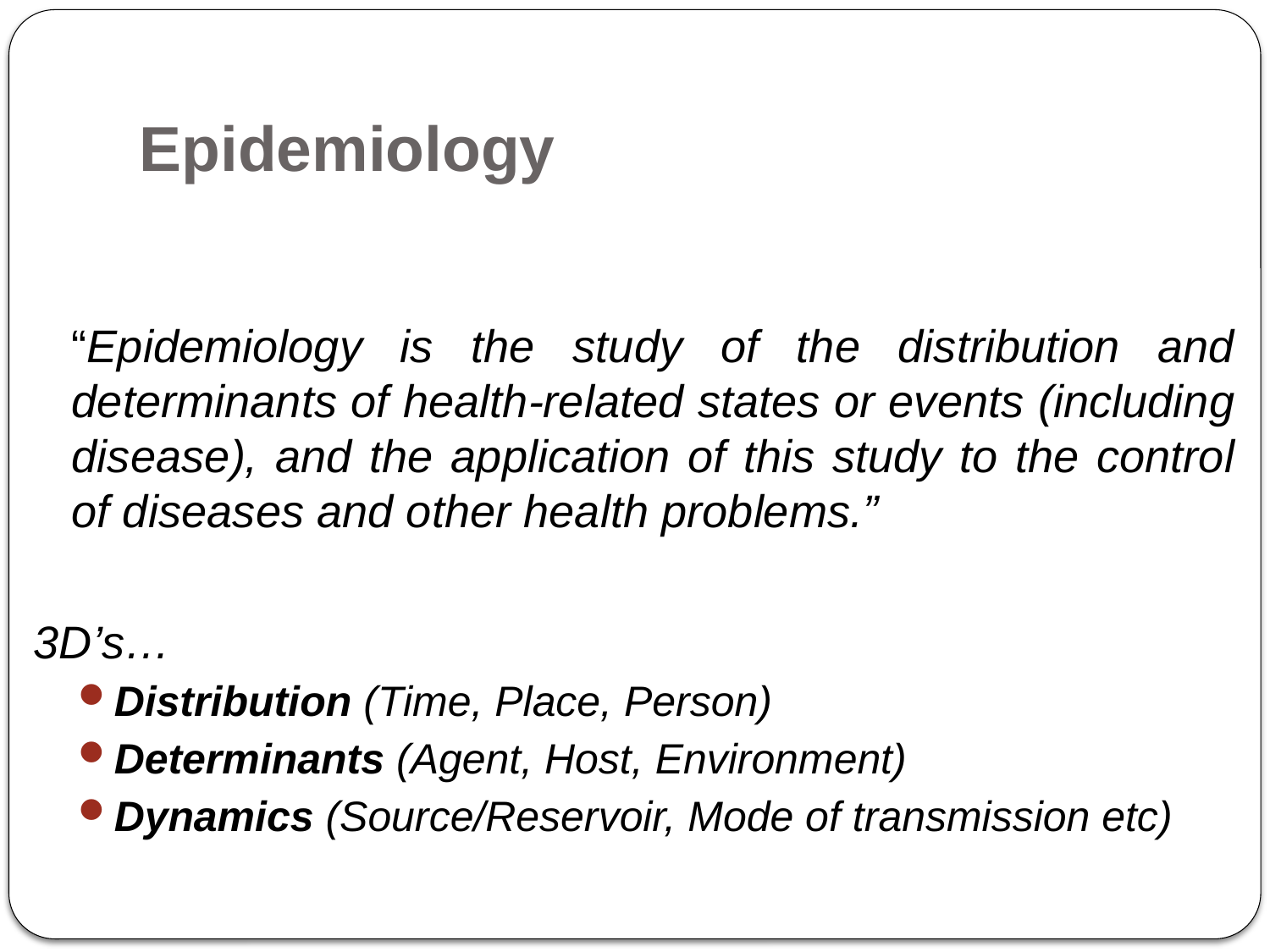

# Epidemiology

	“Epidemiology is the study of the distribution and determinants of health-related states or events (including disease), and the application of this study to the control of diseases and other health problems.”

3D’s…
Distribution (Time, Place, Person)
Determinants (Agent, Host, Environment)
Dynamics (Source/Reservoir, Mode of transmission etc)